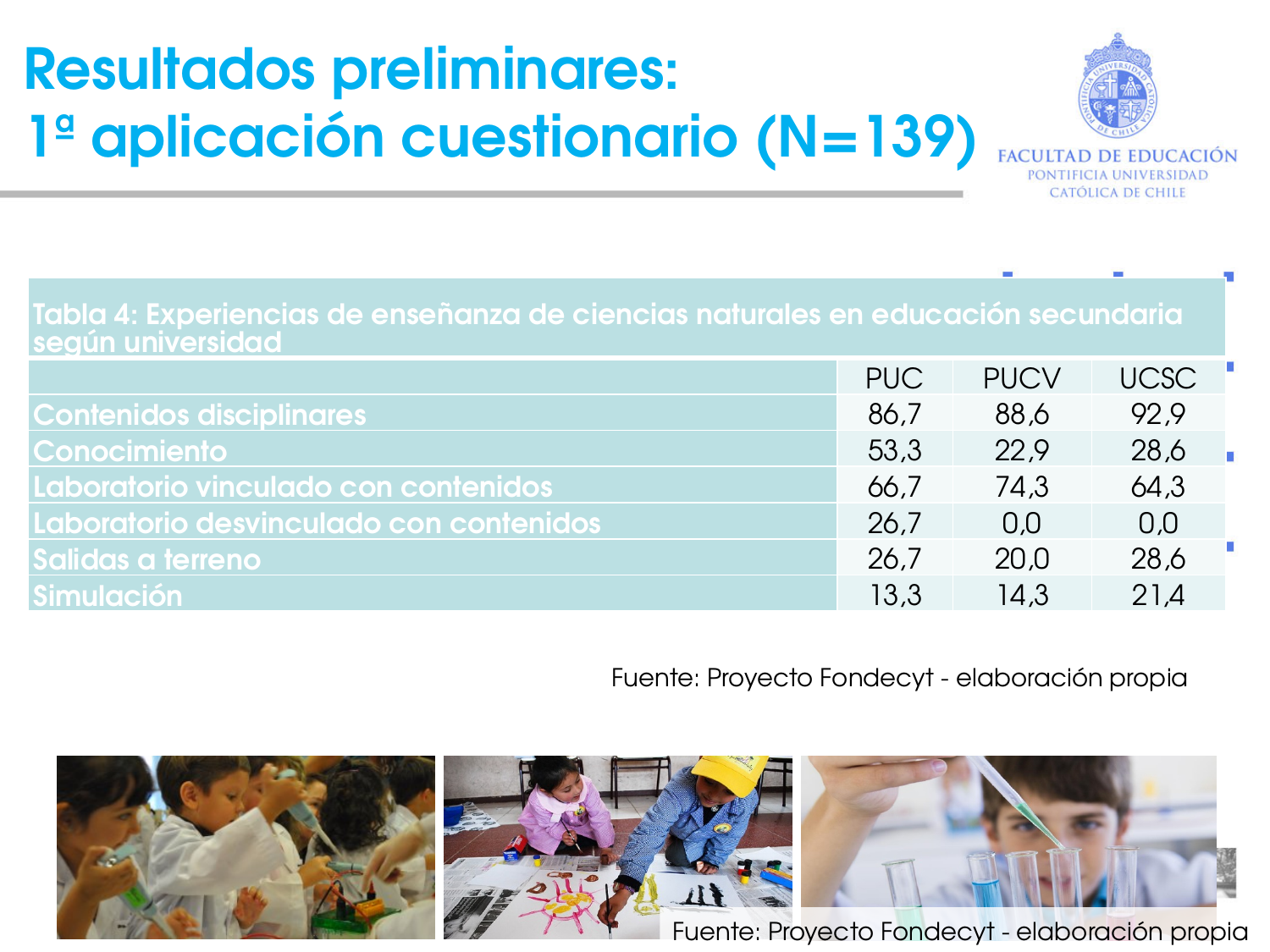

Resultados preliminares:
1ª aplicación cuestionario (N=139)
| Tabla 4: Experiencias de enseñanza de ciencias naturales en educación secundaria según universidad |  |  |  |
| --- | --- | --- | --- |
|  | PUC | PUCV | UCSC |
| Contenidos disciplinares | 86,7 | 88,6 | 92,9 |
| Conocimiento | 53,3 | 22,9 | 28,6 |
| Laboratorio vinculado con contenidos | 66,7 | 74,3 | 64,3 |
| Laboratorio desvinculado con contenidos | 26,7 | 0,0 | 0,0 |
| Salidas a terreno | 26,7 | 20,0 | 28,6 |
| Simulación | 13,3 | 14,3 | 21,4 |
Fuente: Proyecto Fondecyt - elaboración propia
Fuente: Proyecto Fondecyt - elaboración propia